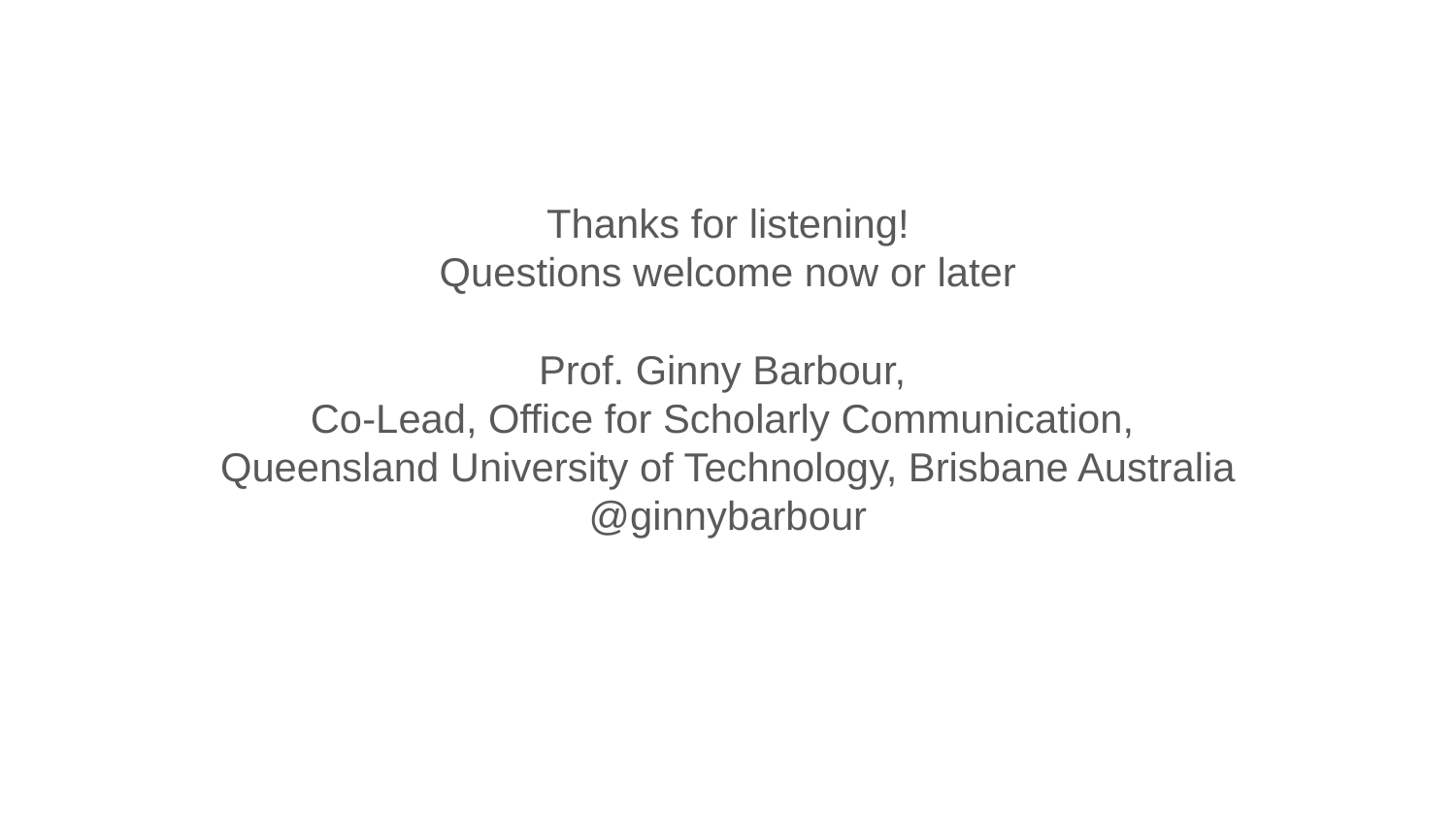

#
Thanks for listening!
Questions welcome now or later

Prof. Ginny Barbour,
Co-Lead, Office for Scholarly Communication,
Queensland University of Technology, Brisbane Australia
@ginnybarbour